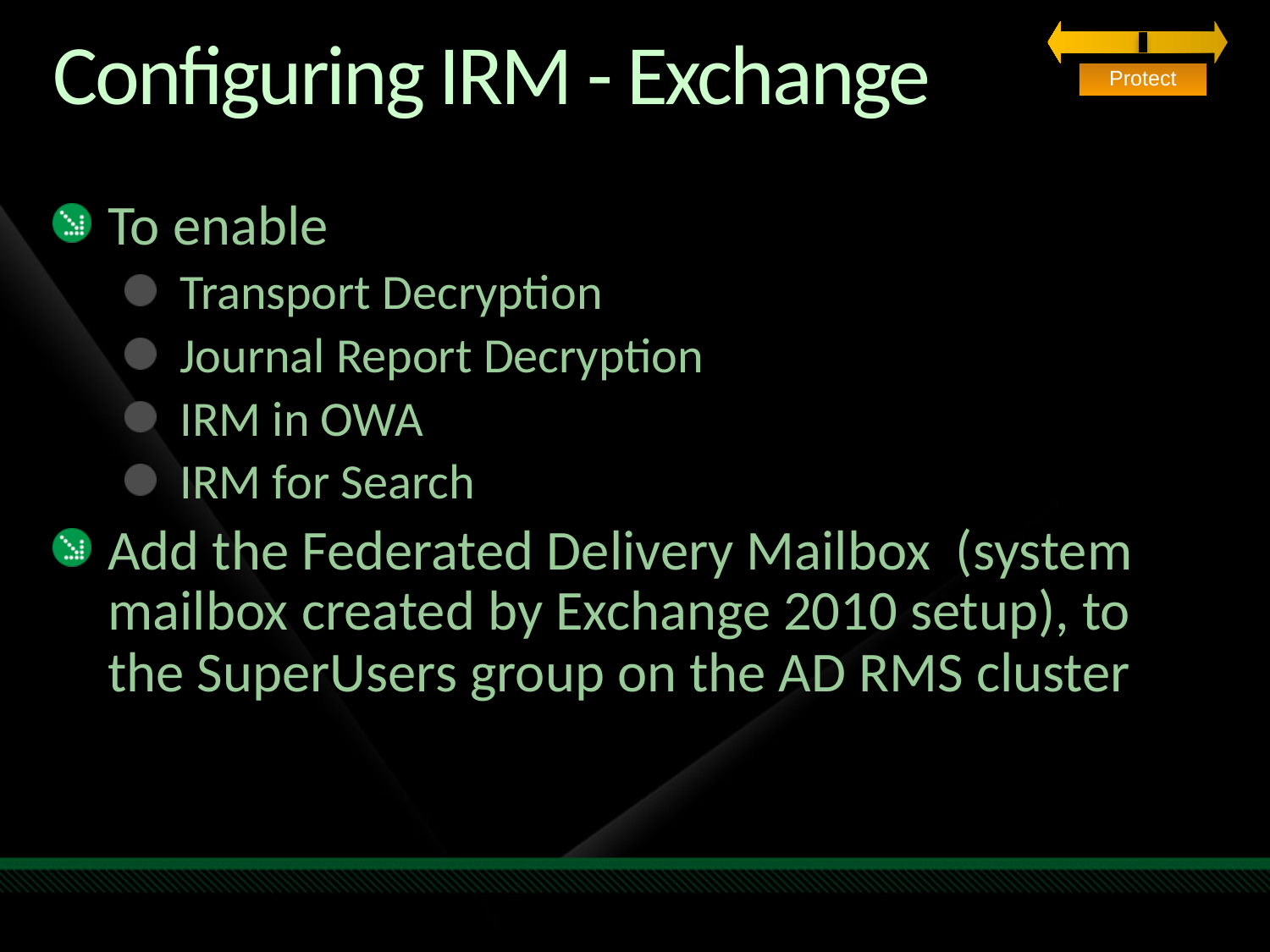

# Configuring IRM - Exchange
Protect

To enable
Transport Decryption
Journal Report Decryption
IRM in OWA
IRM for Search
Add the Federated Delivery Mailbox  (system mailbox created by Exchange 2010 setup), to the SuperUsers group on the AD RMS cluster